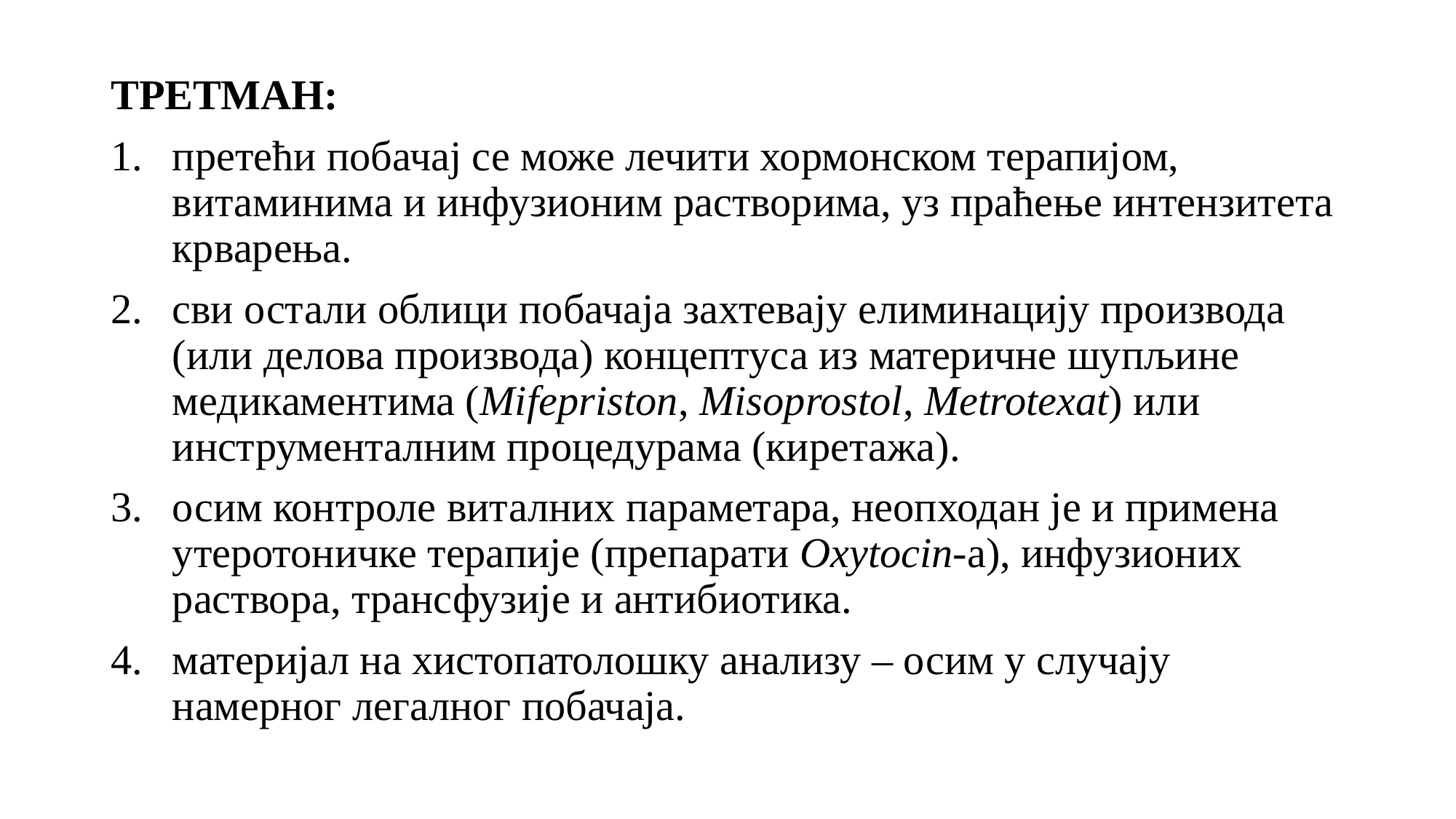

ТРЕТМАН:
претећи побачај се може лечити хормонском терапијом, витаминима и инфузионим растворима, уз праћење интензитета крварења.
сви остали облици побачаја захтевају елиминацију производа (или делова производа) концептуса из материчне шупљине медикаментима (Mifepriston, Misoprostol, Metrotexat) или инструменталним процедурама (киретажа).
осим контроле виталних параметара, неопходан је и примена утеротоничке терапије (препарати Оxytocin-a), инфузионих раствора, трансфузије и антибиотика.
материјал на хистопатолошку анализу – осим у случају намерног легалног побачаја.